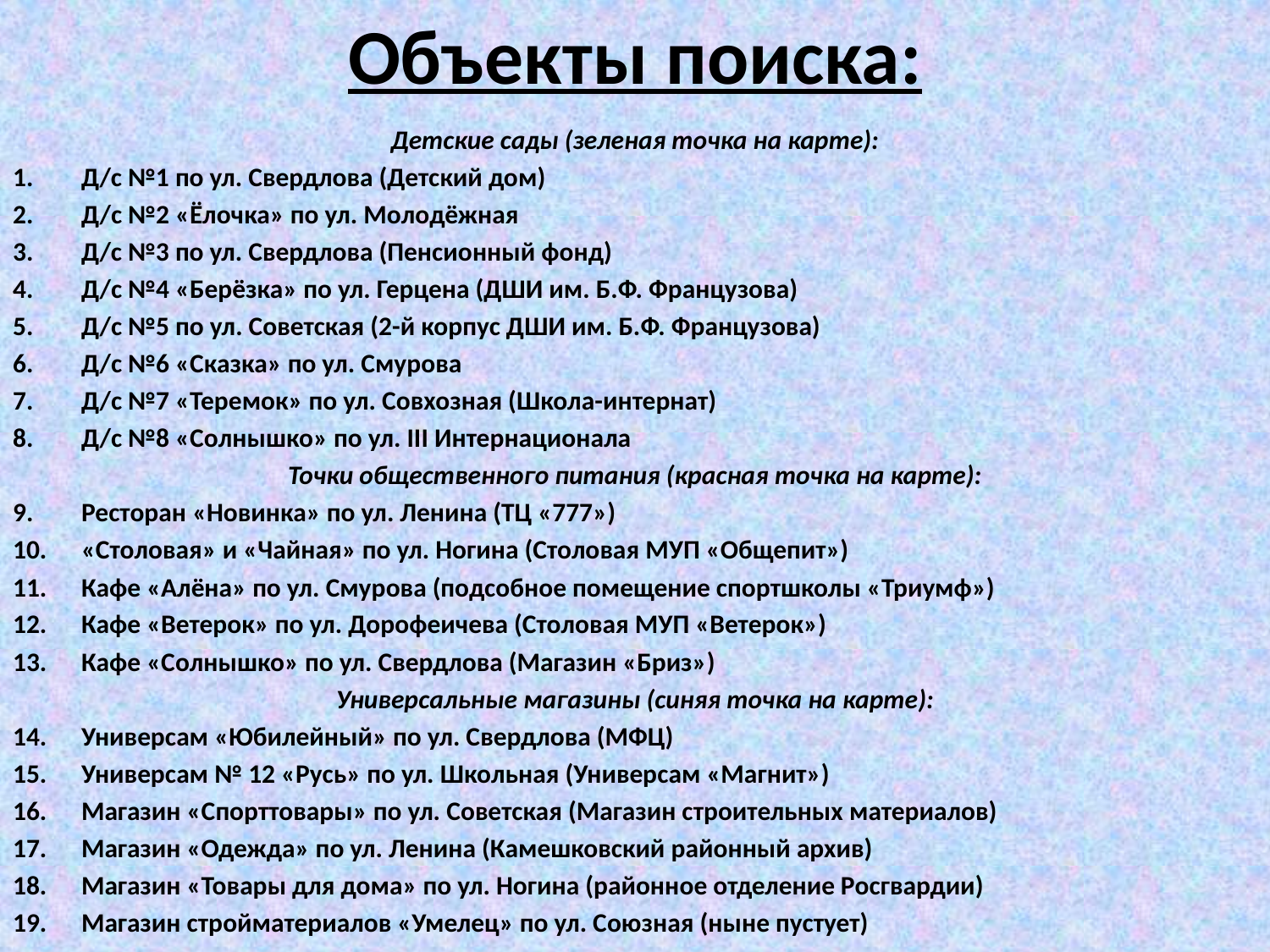

# Объекты поиска:
Детские сады (зеленая точка на карте):
Д/с №1 по ул. Свердлова (Детский дом)
Д/c №2 «Ёлочка» по ул. Молодёжная
Д/с №3 по ул. Свердлова (Пенсионный фонд)
Д/c №4 «Берёзка» по ул. Герцена (ДШИ им. Б.Ф. Французова)
Д/c №5 по ул. Советская (2-й корпус ДШИ им. Б.Ф. Французова)
Д/c №6 «Сказка» по ул. Смурова
Д/c №7 «Теремок» по ул. Совхозная (Школа-интернат)
Д/c №8 «Солнышко» по ул. III Интернационала
Точки общественного питания (красная точка на карте):
Ресторан «Новинка» по ул. Ленина (ТЦ «777»)
«Столовая» и «Чайная» по ул. Ногина (Столовая МУП «Общепит»)
Кафе «Алёна» по ул. Смурова (подсобное помещение спортшколы «Триумф»)
Кафе «Ветерок» по ул. Дорофеичева (Столовая МУП «Ветерок»)
Кафе «Солнышко» по ул. Свердлова (Магазин «Бриз»)
Универсальные магазины (синяя точка на карте):
Универсам «Юбилейный» по ул. Свердлова (МФЦ)
Универсам № 12 «Русь» по ул. Школьная (Универсам «Магнит»)
Магазин «Спорттовары» по ул. Советская (Магазин строительных материалов)
Магазин «Одежда» по ул. Ленина (Камешковский районный архив)
Магазин «Товары для дома» по ул. Ногина (районное отделение Росгвардии)
Магазин стройматериалов «Умелец» по ул. Союзная (ныне пустует)